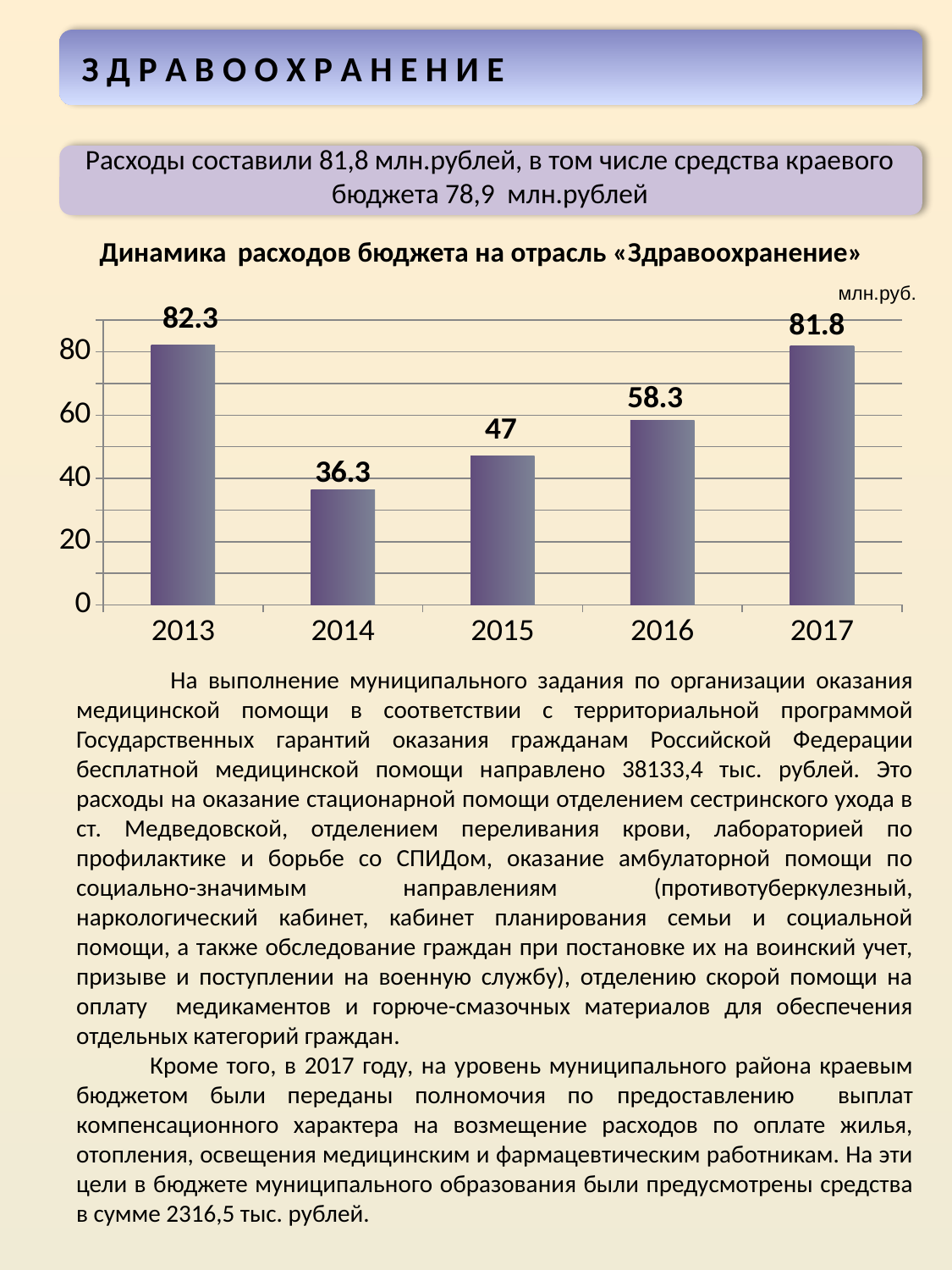

З Д Р А В О О Х Р А Н Е Н И Е
Расходы составили 81,8 млн.рублей, в том числе средства краевого бюджета 78,9  млн.рублей

Динамика  расходов бюджета на отрасль «Здравоохранение»
млн.руб.

### Chart

| Category | Ряд 1 |
|---|---|
| 2013 | 82.3 |
| 2014 | 36.3 |
| 2015 | 47.0 |
| 2016 | 58.3 |
| 2017 | 81.8 |
         На выполнение муниципального задания по организации оказания медицинской помощи в соответствии с территориальной программой Государственных гарантий оказания гражданам Российской Федерации бесплатной медицинской помощи направлено 38133,4 тыс. рублей. Это расходы на оказание стационарной помощи отделением сестринского ухода в ст. Медведовской, отделением переливания крови, лабораторией по профилактике и борьбе со СПИДом, оказание амбулаторной помощи по социально-значимым направлениям (противотуберкулезный, наркологический кабинет, кабинет планирования семьи и социальной помощи, а также обследование граждан при постановке их на воинский учет, призыве и поступлении на военную службу), отделению скорой помощи на оплату  медикаментов и горюче-смазочных материалов для обеспечения отдельных категорий граждан.
         Кроме того, в 2017 году, на уровень муниципального района краевым бюджетом были переданы полномочия по предоставлению  выплат компенсационного характера на возмещение расходов по оплате жилья, отопления, освещения медицинским и фармацевтическим работникам. На эти цели в бюджете муниципального образования были предусмотрены средства в сумме 2316,5 тыс. рублей.